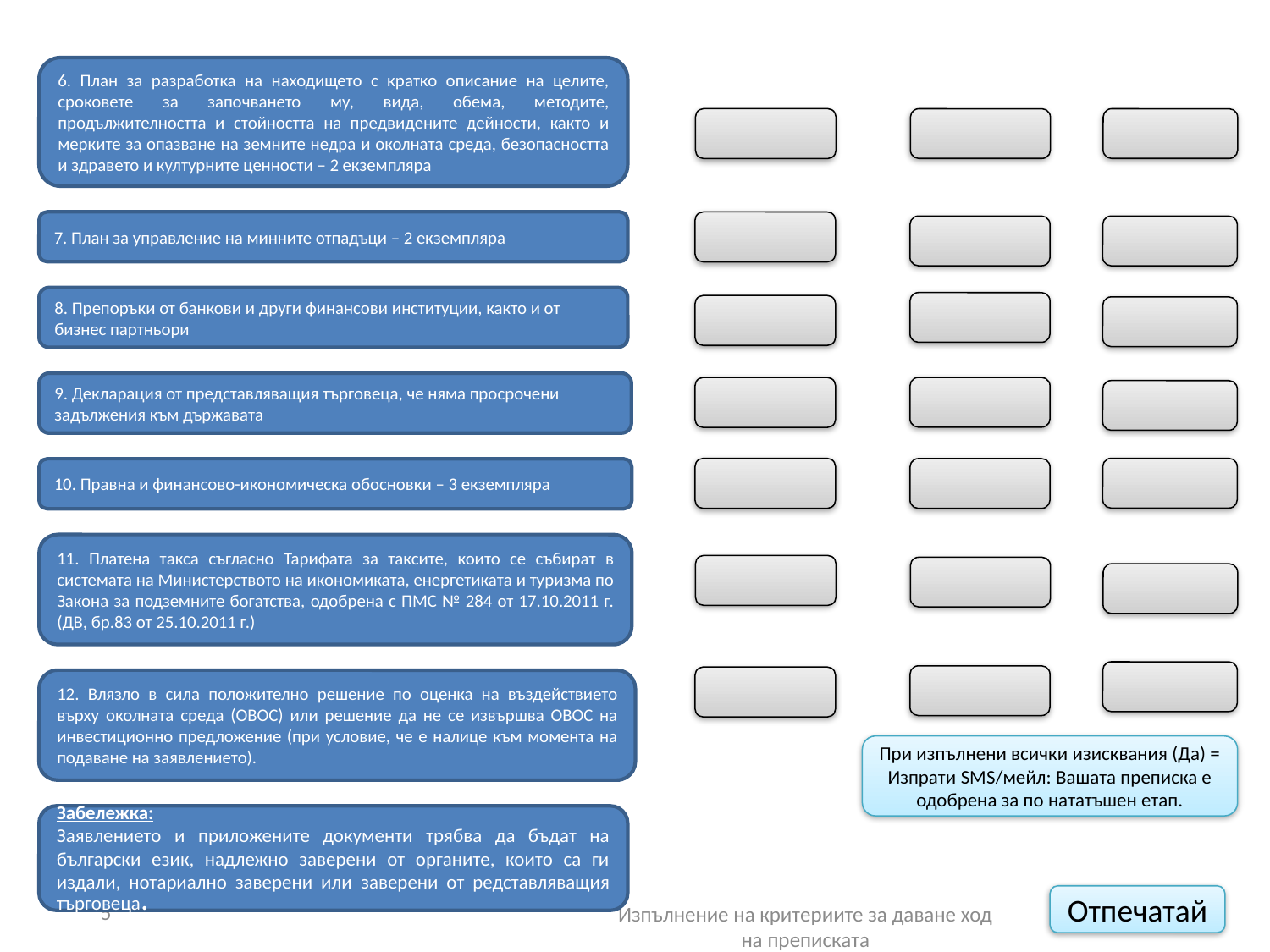

6. План за разработка на находището с кратко описание на целите, сроковете за започването му, вида, обема, методите, продължителността и стойността на предвидените дейности, както и мерките за опазване на земните недра и околната среда, безопасността и здравето и културните ценности – 2 екземпляра

7. План за управление на минните отпадъци – 2 екземпляра

8. Препоръки от банкови и други финансови институции, както и от бизнес партньори

9. Декларация от представляващия търговеца, че няма просрочени задължения към държавата

10. Правна и финансово-икономическа обосновки – 3 екземпляра
11. Платена такса съгласно Тарифата за таксите, които се събират в системата на Министерството на икономиката, енергетиката и туризма по Закона за подземните богатства, одобрена с ПМС № 284 от 17.10.2011 г. (ДВ, бр.83 от 25.10.2011 г.)

12. Влязло в сила положително решение по оценка на въздействието върху околната среда (ОВОС) или решение да не се извършва ОВОС на инвестиционно предложение (при условие, че е налице към момента на подаване на заявлението).
При изпълнени всички изисквания (Да) = Изпрати SMS/мейл: Вашата преписка е одобрена за по нататъшен етап.
Забележка:
Заявлението и приложените документи трябва да бъдат на български език, надлежно заверени от органите, които са ги издали, нотариално заверени или заверени от редставляващия търговеца.
Отпечатай
5
Изпълнение на критериите за даване ход на преписката